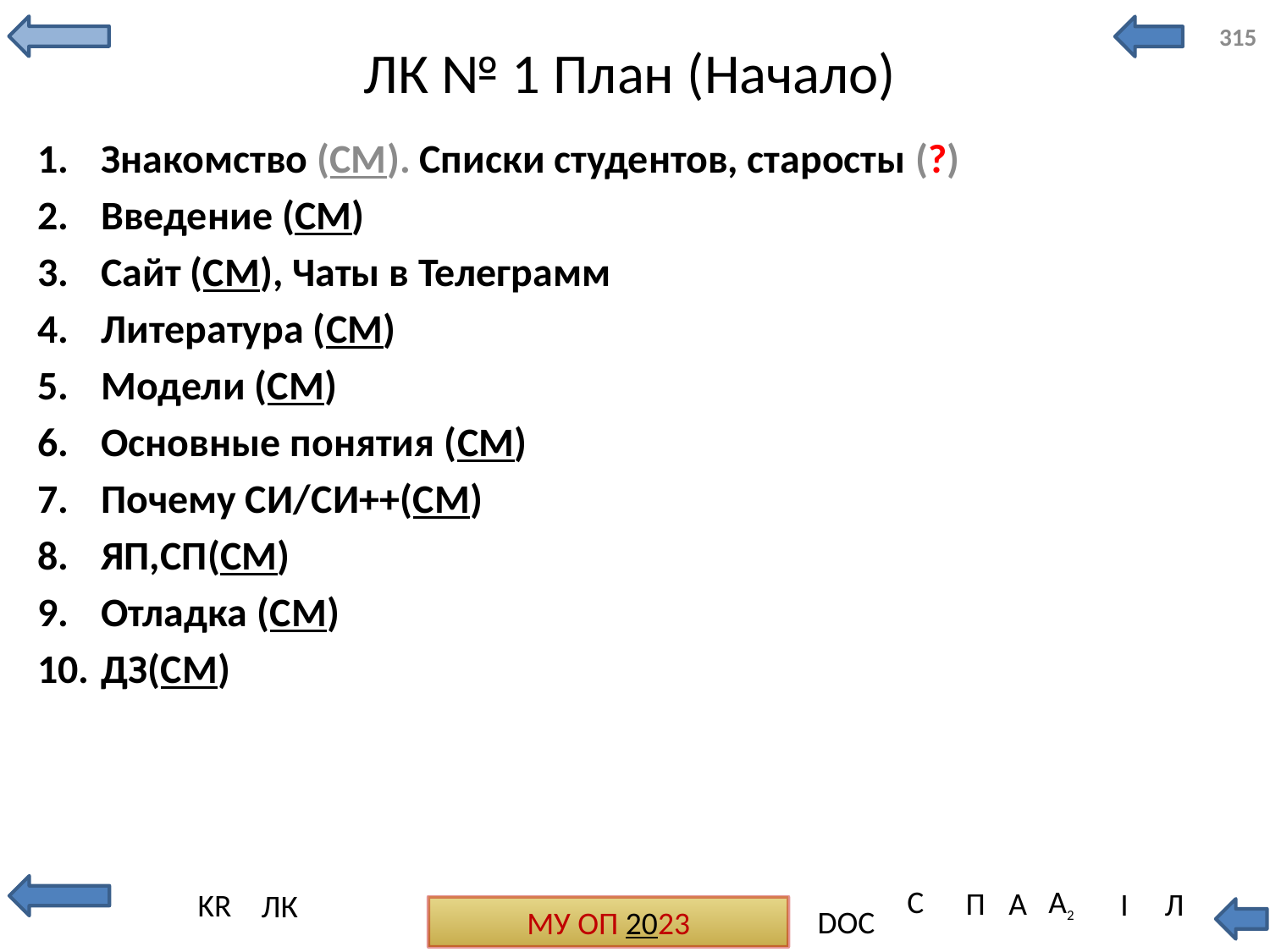

315
# ЛК № 1 План (Начало)
Знакомство (СМ). Списки студентов, старосты (?)
Введение (СМ)
Сайт (СМ), Чаты в Телеграмм
Литература (СМ)
Модели (СМ)
Основные понятия (СМ)
Почему СИ/СИ++(СМ)
ЯП,СП(СМ)
Отладка (СМ)
ДЗ(СМ)